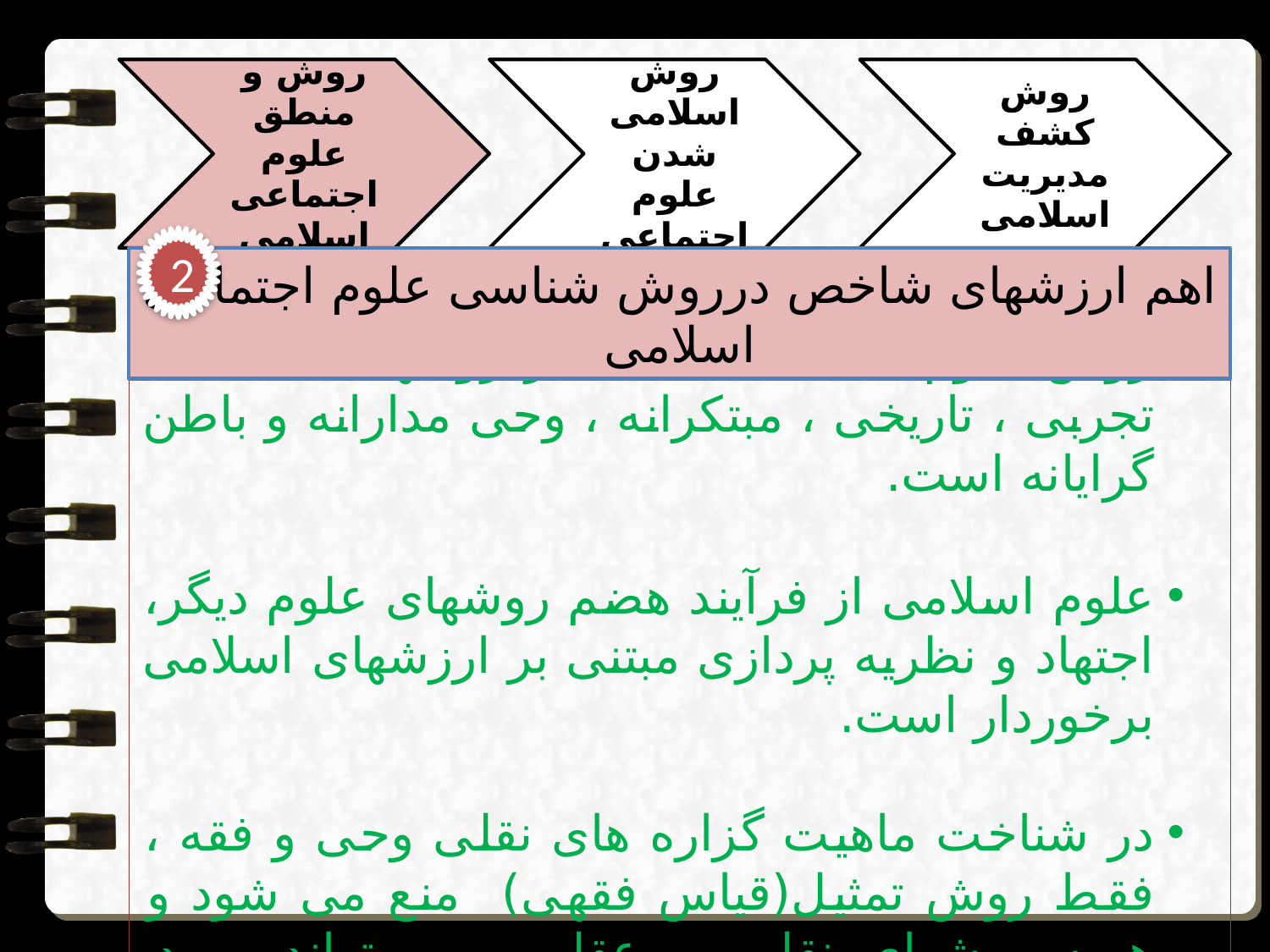

2
اهم ارزشهای شاخص درروش شناسی علوم اجتماعی اسلامی
روش علوم انسانی متشکل از روشهای عاقلانه ، تجربی ، تاریخی ، مبتکرانه ، وحی مدارانه و باطن گرایانه است.

علوم اسلامی از فرآیند هضم روشهای علوم دیگر، اجتهاد و نظریه پردازی مبتنی بر ارزشهای اسلامی برخوردار است.

در شناخت ماهیت گزاره های نقلی وحی و فقه ، فقط روش تمثیل(قیاس فقهی)  منع می شود و همه روشهای نقلی و عقلی می تواند مورد استفاده قرار گیرد.